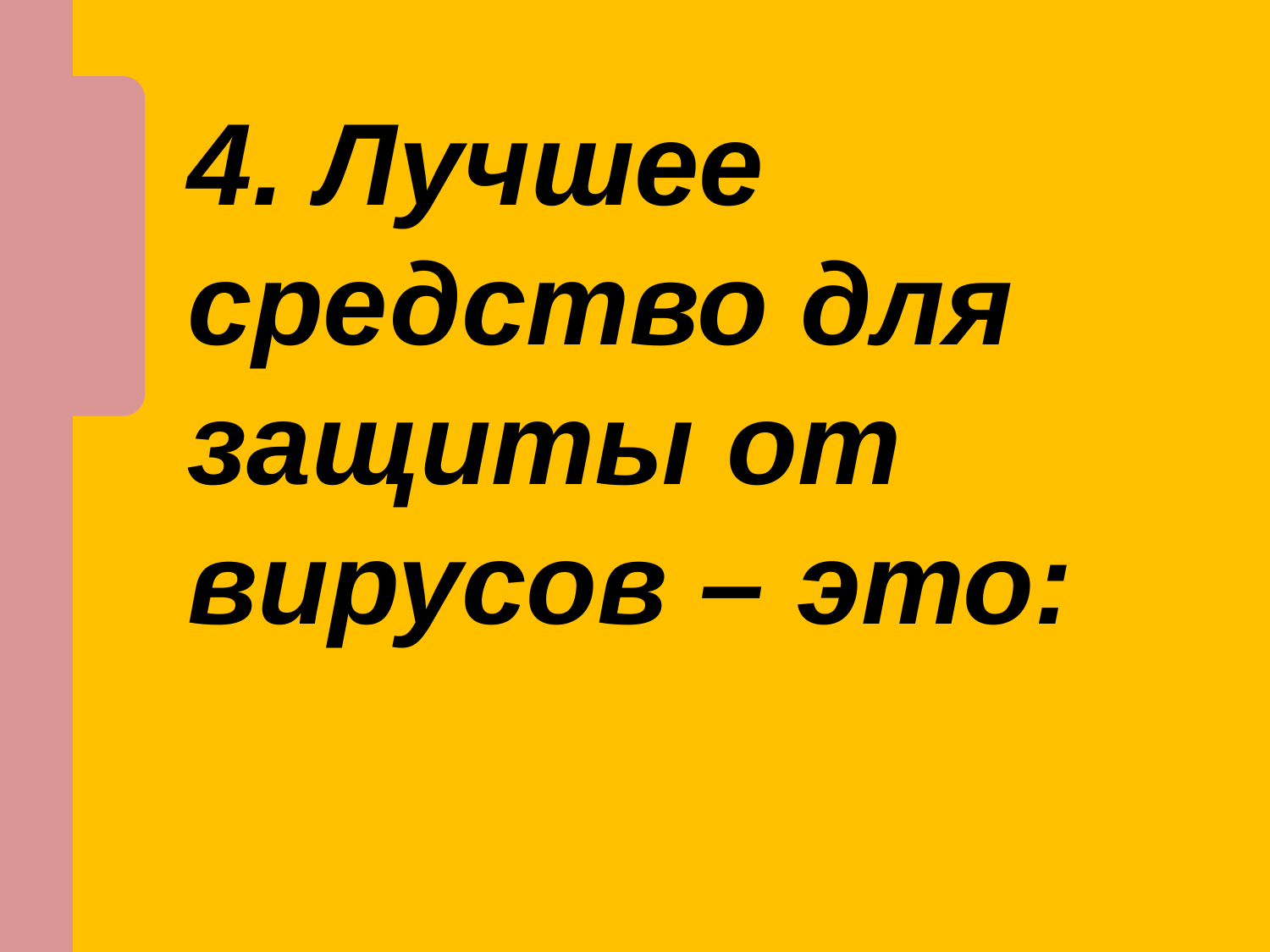

4. Лучшее средство для защиты от вирусов – это: